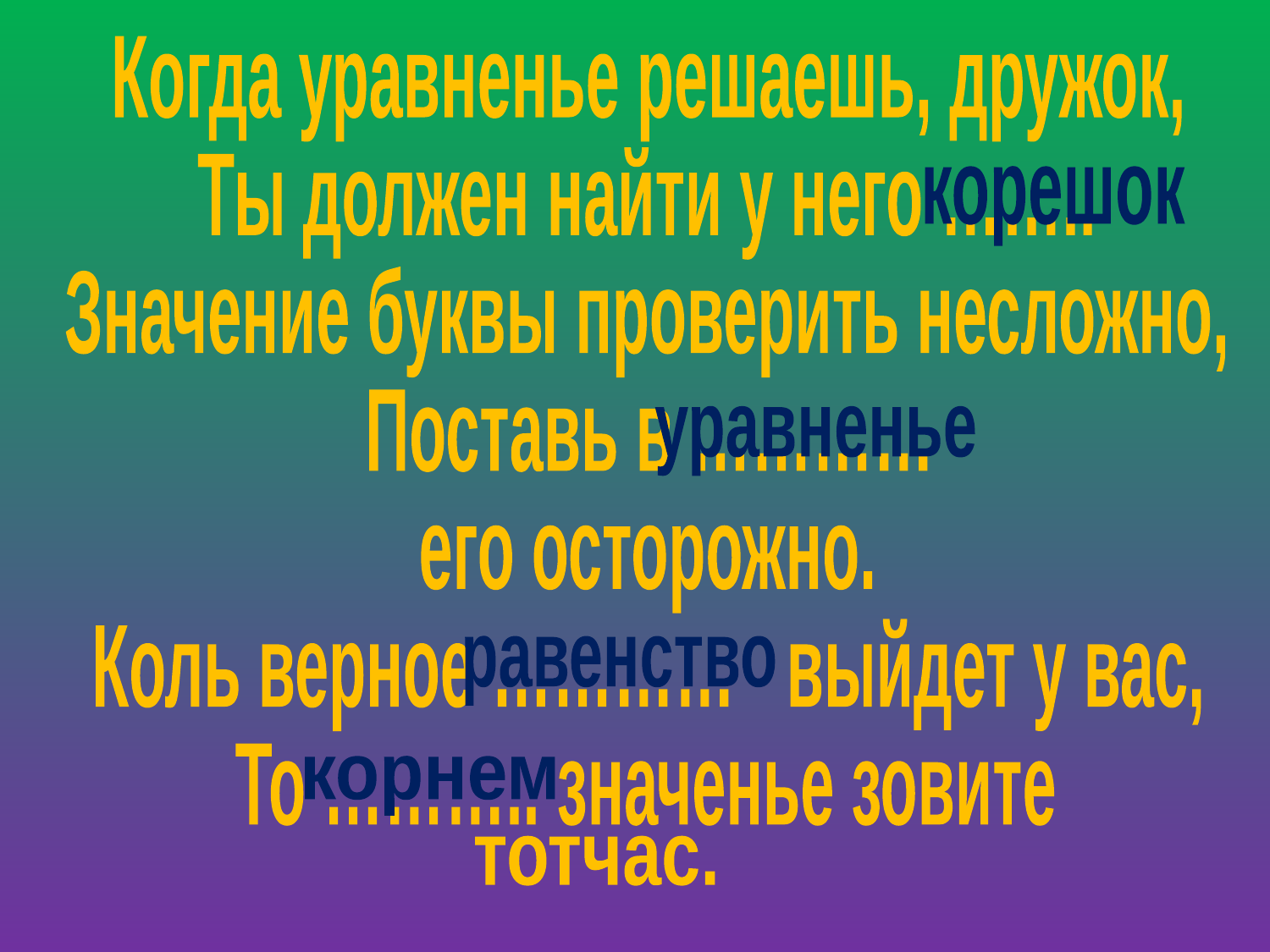

Когда уравненье решаешь, дружок,
Ты должен найти у него ……..
Значение буквы проверить несложно,
Поставь в …………
его осторожно.
Коль верное …………   выйдет у вас,
То ……….. значенье зовите
корешок
уравненье
равенство
корнем
тотчас.